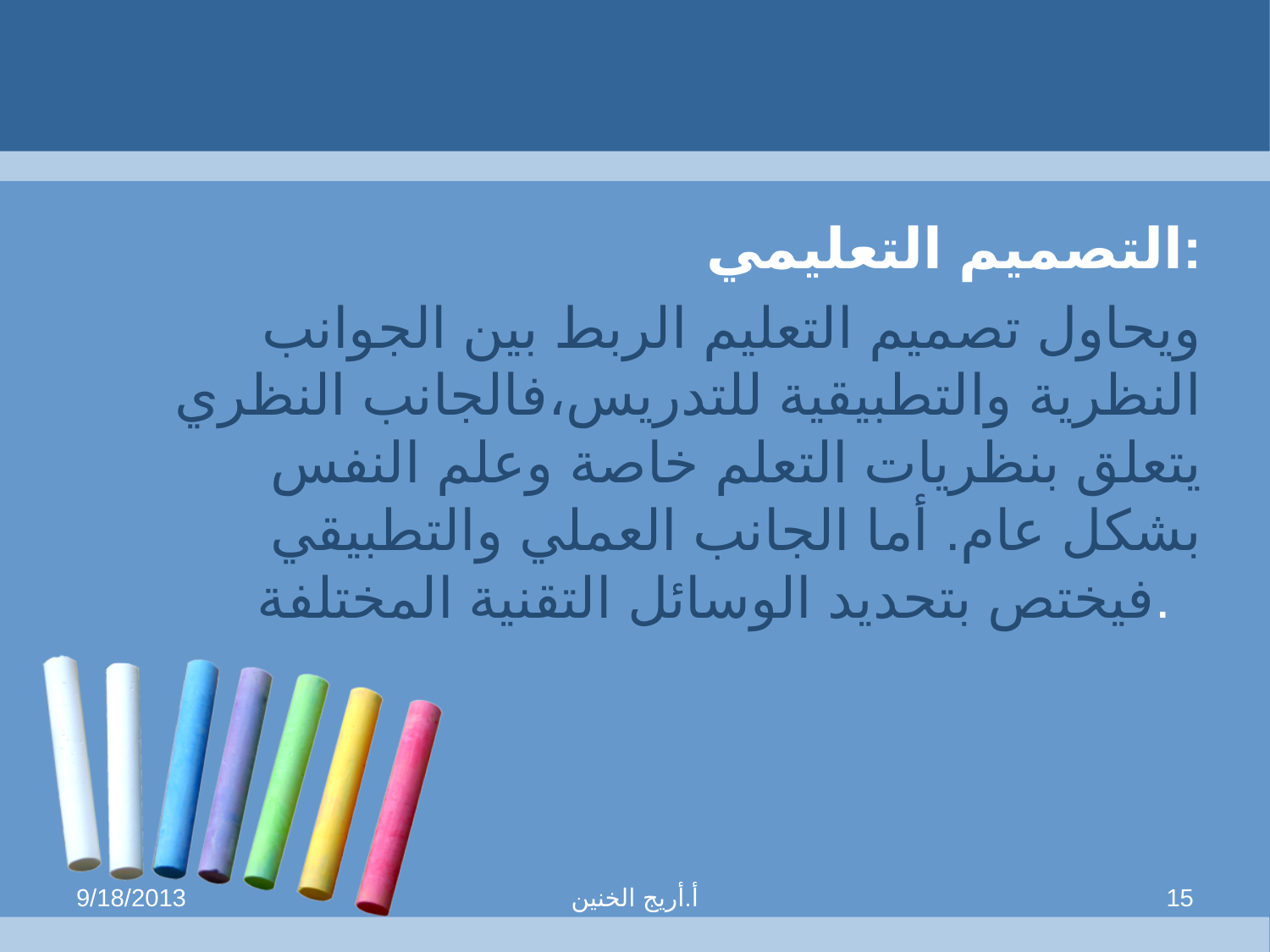

التصميم التعليمي:
ويحاول تصميم التعليم الربط بين الجوانب النظرية والتطبيقية للتدريس،فالجانب النظري يتعلق بنظريات التعلم خاصة وعلم النفس بشكل عام. أما الجانب العملي والتطبيقي فيختص بتحديد الوسائل التقنية المختلفة.

9/18/2013
أ.أريج الخنين
15